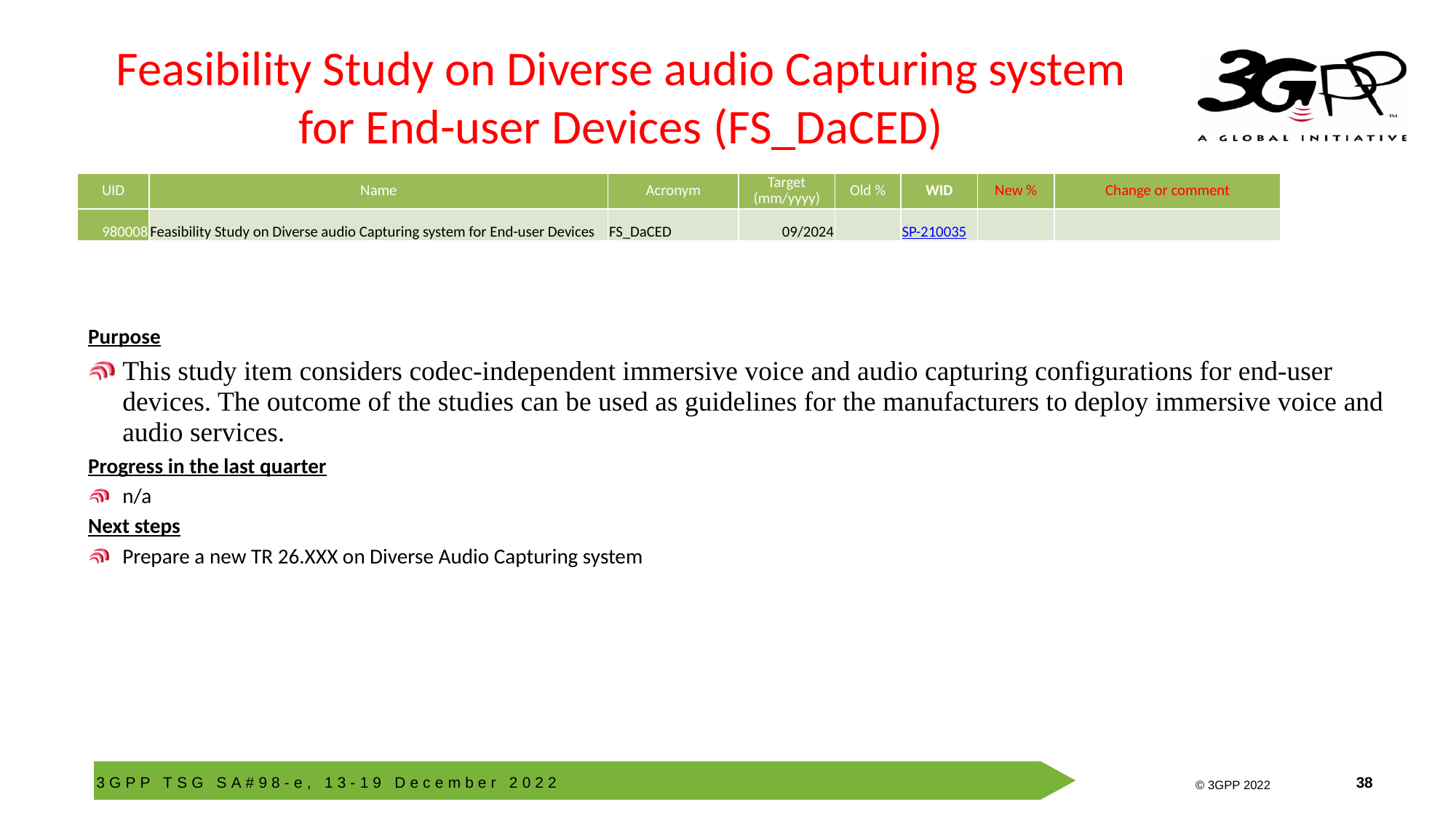

# Feasibility Study on Diverse audio Capturing system for End-user Devices (FS_DaCED)
| UID | Name | Acronym | Target (mm/yyyy) | Old % | WID | New % | Change or comment |
| --- | --- | --- | --- | --- | --- | --- | --- |
| 980008 | Feasibility Study on Diverse audio Capturing system for End-user Devices | FS\_DaCED | 09/2024 |  | SP-210035 |  |  |
Purpose
This study item considers codec-independent immersive voice and audio capturing configurations for end-user devices. The outcome of the studies can be used as guidelines for the manufacturers to deploy immersive voice and audio services.
Progress in the last quarter
n/a
Next steps
Prepare a new TR 26.XXX on Diverse Audio Capturing system